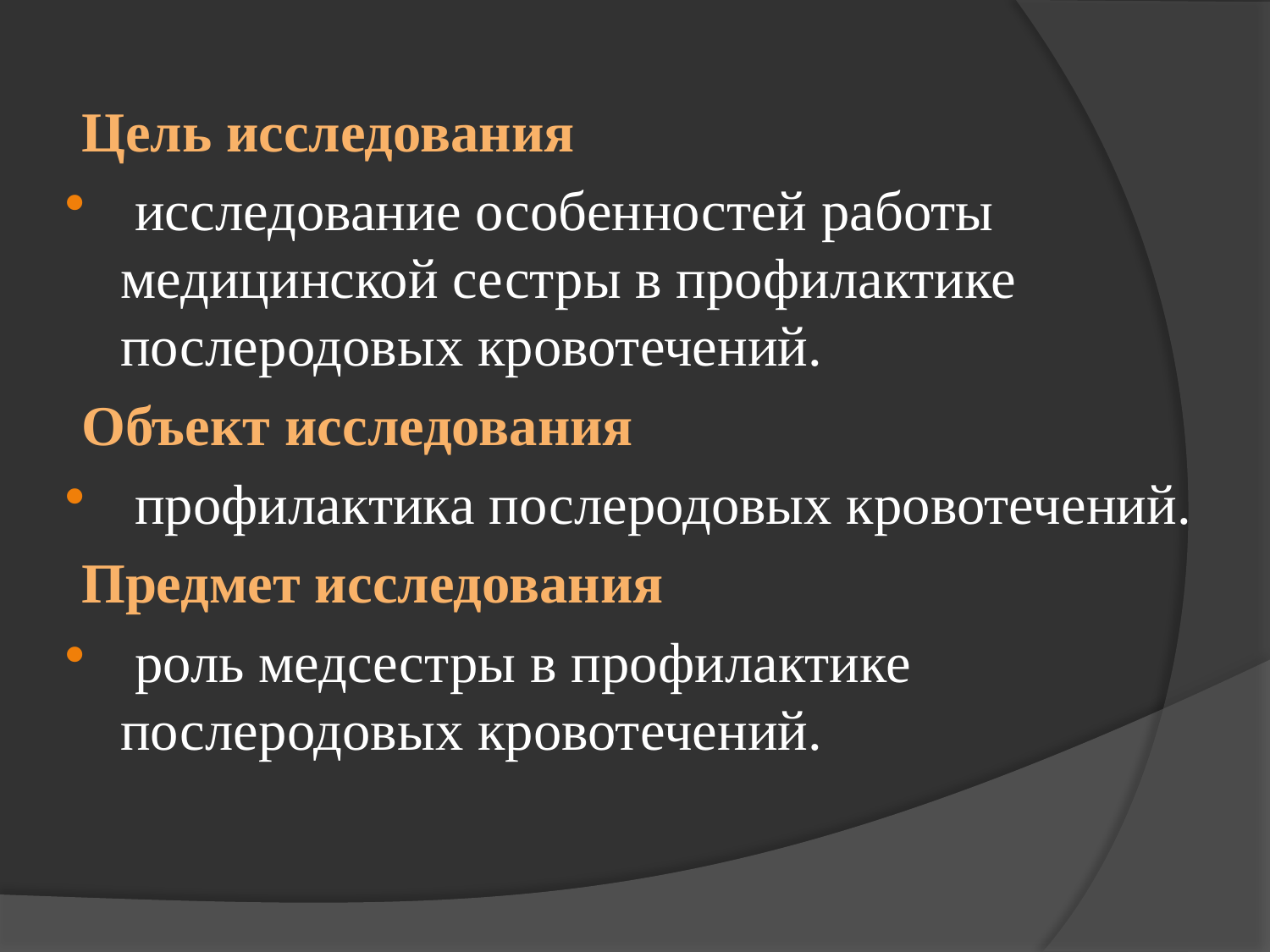

Цель исследования
 исследование особенностей работы медицинской сестры в профилактике послеродовых кровотечений.
 Объект исследования
 профилактика послеродовых кровотечений.
 Предмет исследования
 роль медсестры в профилактике послеродовых кровотечений.